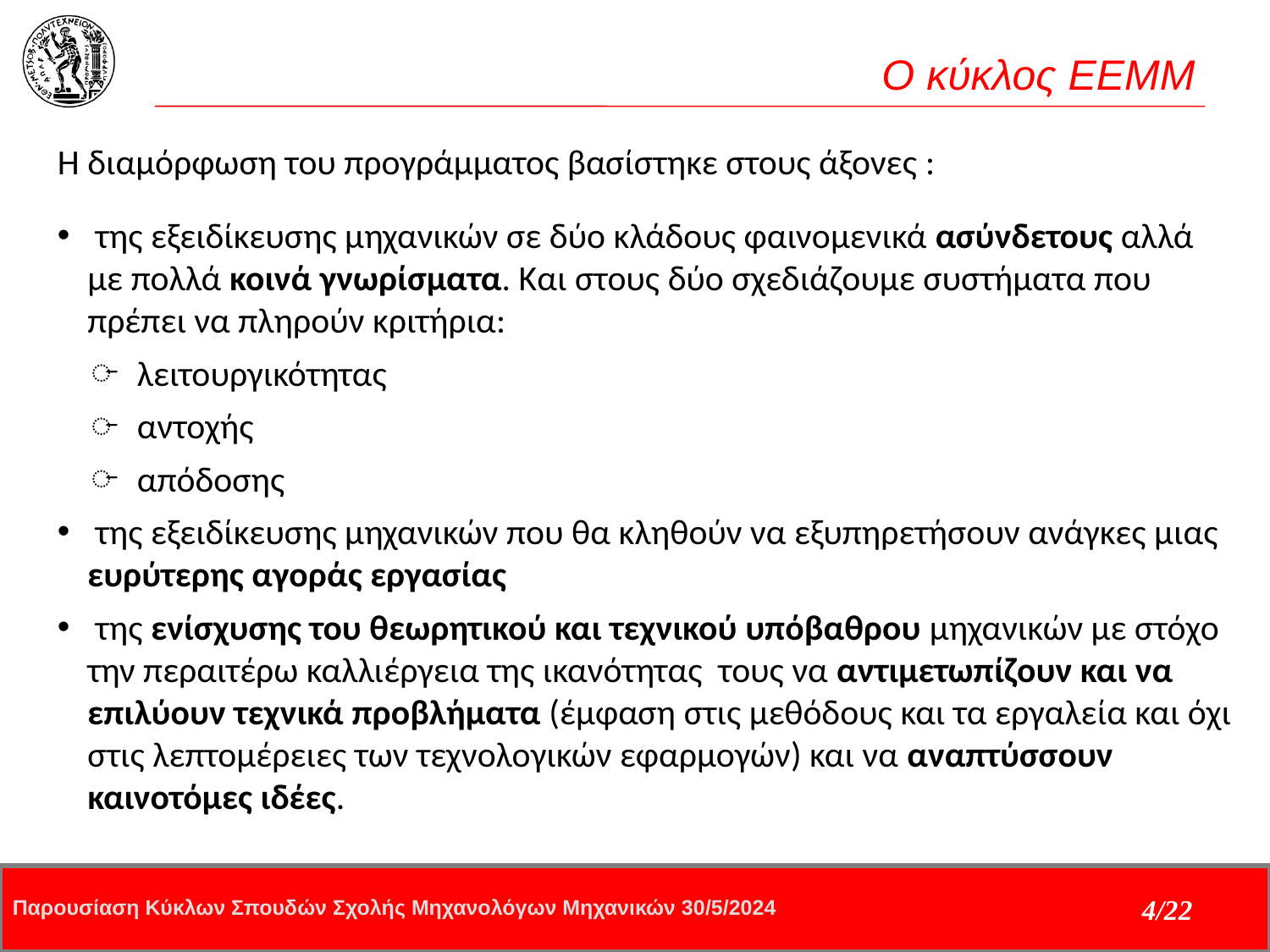

# Ο κύκλος ΕΕΜΜ
Η διαμόρφωση του προγράμματος βασίστηκε στους άξονες :
 της εξειδίκευσης μηχανικών σε δύο κλάδους φαινομενικά ασύνδετους αλλά με πολλά κοινά γνωρίσματα. Και στους δύο σχεδιάζουμε συστήματα που πρέπει να πληρούν κριτήρια:
  λειτουργικότητας
  αντοχής
  απόδοσης
 της εξειδίκευσης μηχανικών που θα κληθούν να εξυπηρετήσουν ανάγκες μιας ευρύτερης αγοράς εργασίας
 της ενίσχυσης του θεωρητικού και τεχνικού υπόβαθρου μηχανικών με στόχο την περαιτέρω καλλιέργεια της ικανότητας  τους να αντιμετωπίζουν και να επιλύουν τεχνικά προβλήματα (έμφαση στις μεθόδους και τα εργαλεία και όχι στις λεπτομέρειες των τεχνολογικών εφαρμογών) και να αναπτύσσουν καινοτόμες ιδέες.